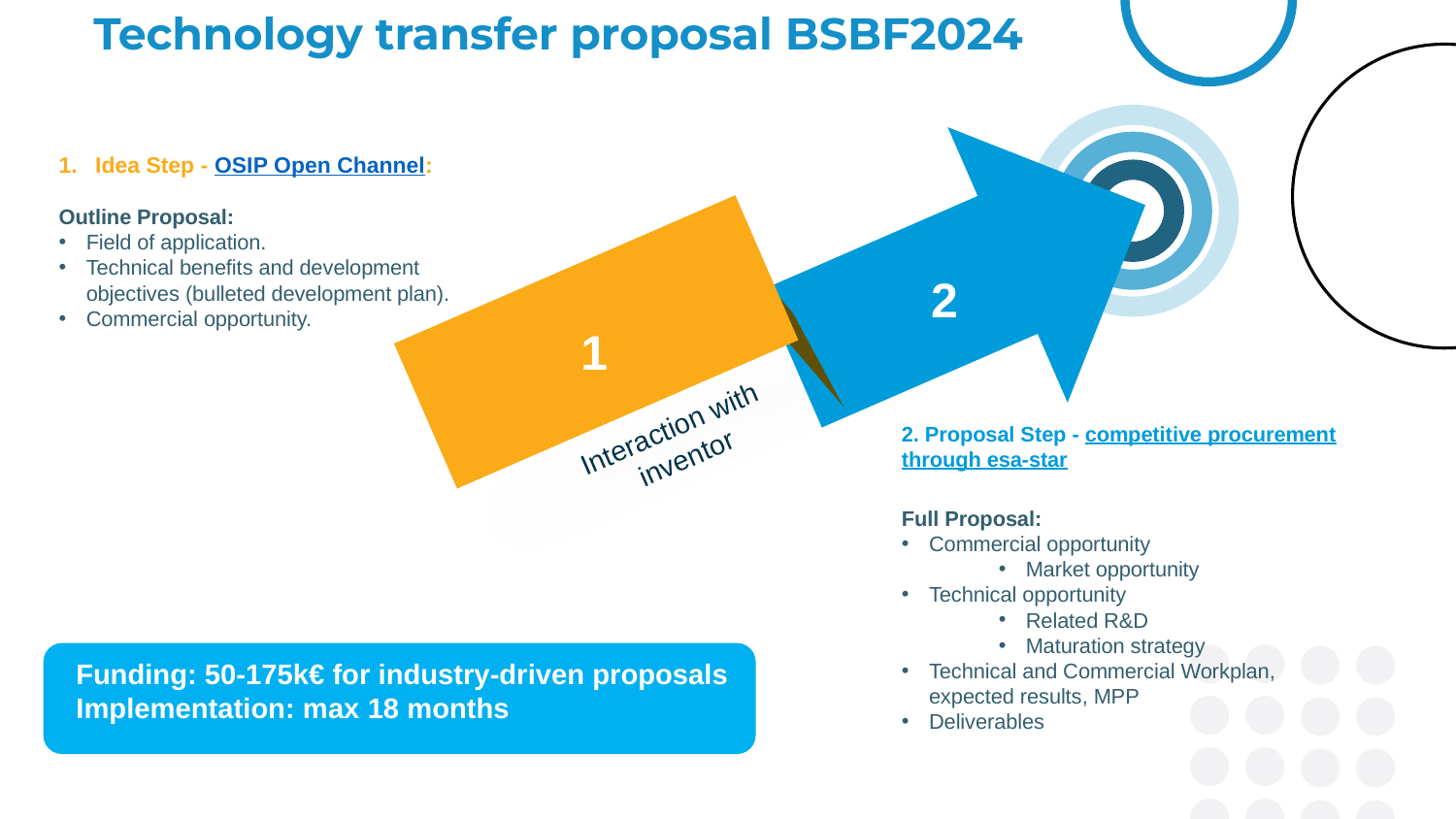

Interaction with
 inventor
Technology transfer proposal BSBF2024

Idea Step - OSIP Open Channel:

Outline Proposal:
Field of application.
Technical benefits and development objectives (bulleted development plan).
Commercial opportunity.
2
1
2. Proposal Step - competitive procurement through esa-star

Full Proposal:
Commercial opportunity
Market opportunity
Technical opportunity
Related R&D
Maturation strategy
Technical and Commercial Workplan, expected results, MPP
Deliverables

Funding: 50-175k€ for industry-driven proposals
Implementation: max 18 months